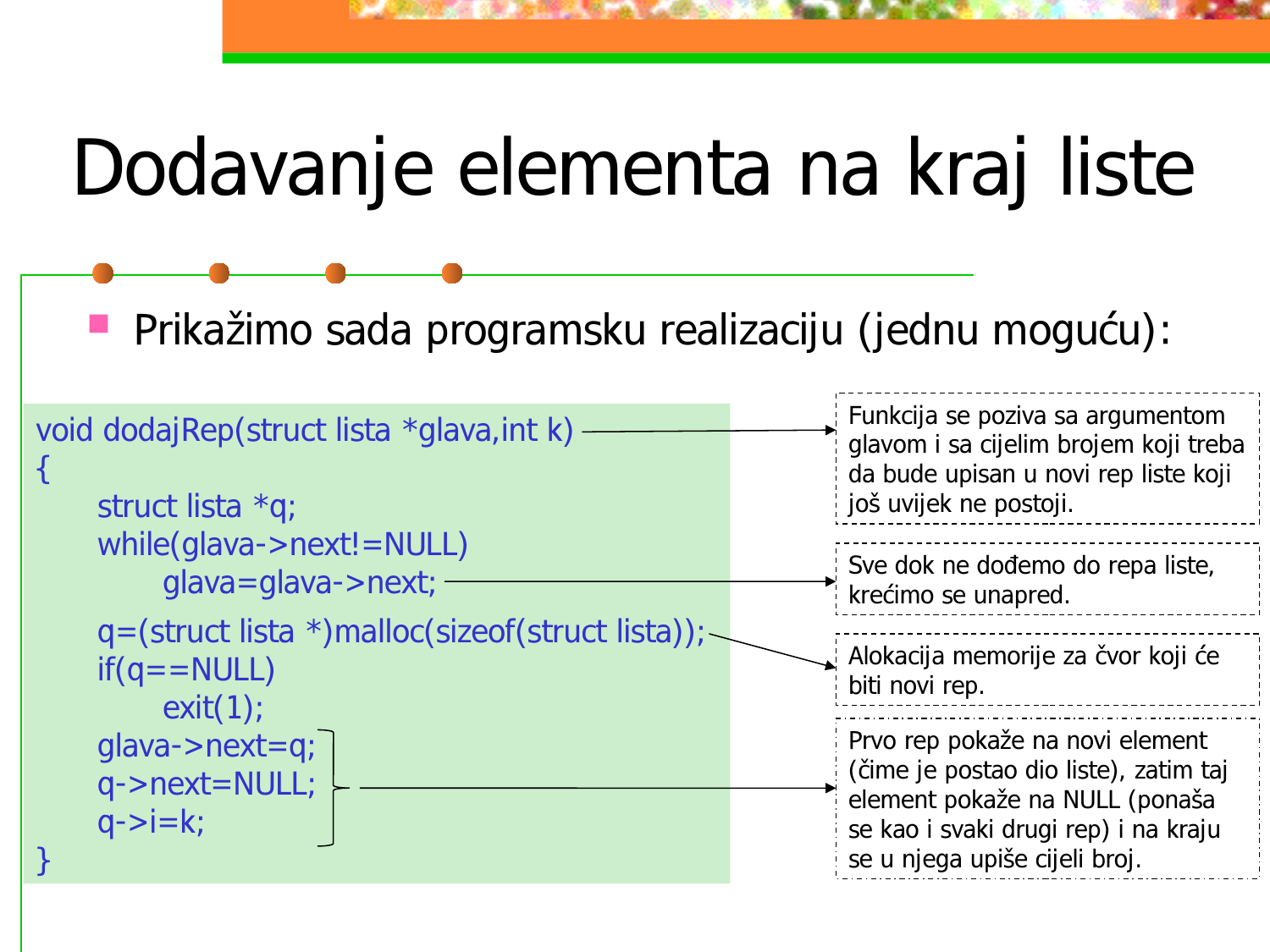

# Dodavanje elementa na kraj liste
Prikažimo sada programsku realizaciju (jednu moguću):
Funkcija se poziva sa argumentom glavom i sa cijelim brojem koji treba da bude upisan u novi rep liste koji još uvijek ne postoji.
void dodajRep(struct lista *glava,int k)
{
	struct lista *q;
	while(glava->next!=NULL)
		glava=glava->next;
	q=(struct lista *)malloc(sizeof(struct lista));
	if(q==NULL)
		exit(1);
	glava->next=q;
	q->next=NULL;
	q->i=k;
}

Sve dok ne dođemo do repa liste, krećimo se unapred.

Alokacija memorije za čvor koji će biti novi rep.
Prvo rep pokaže na novi element (čime je postao dio liste), zatim taj element pokaže na NULL (ponaša se kao i svaki drugi rep) i na kraju se u njega upiše cijeli broj.